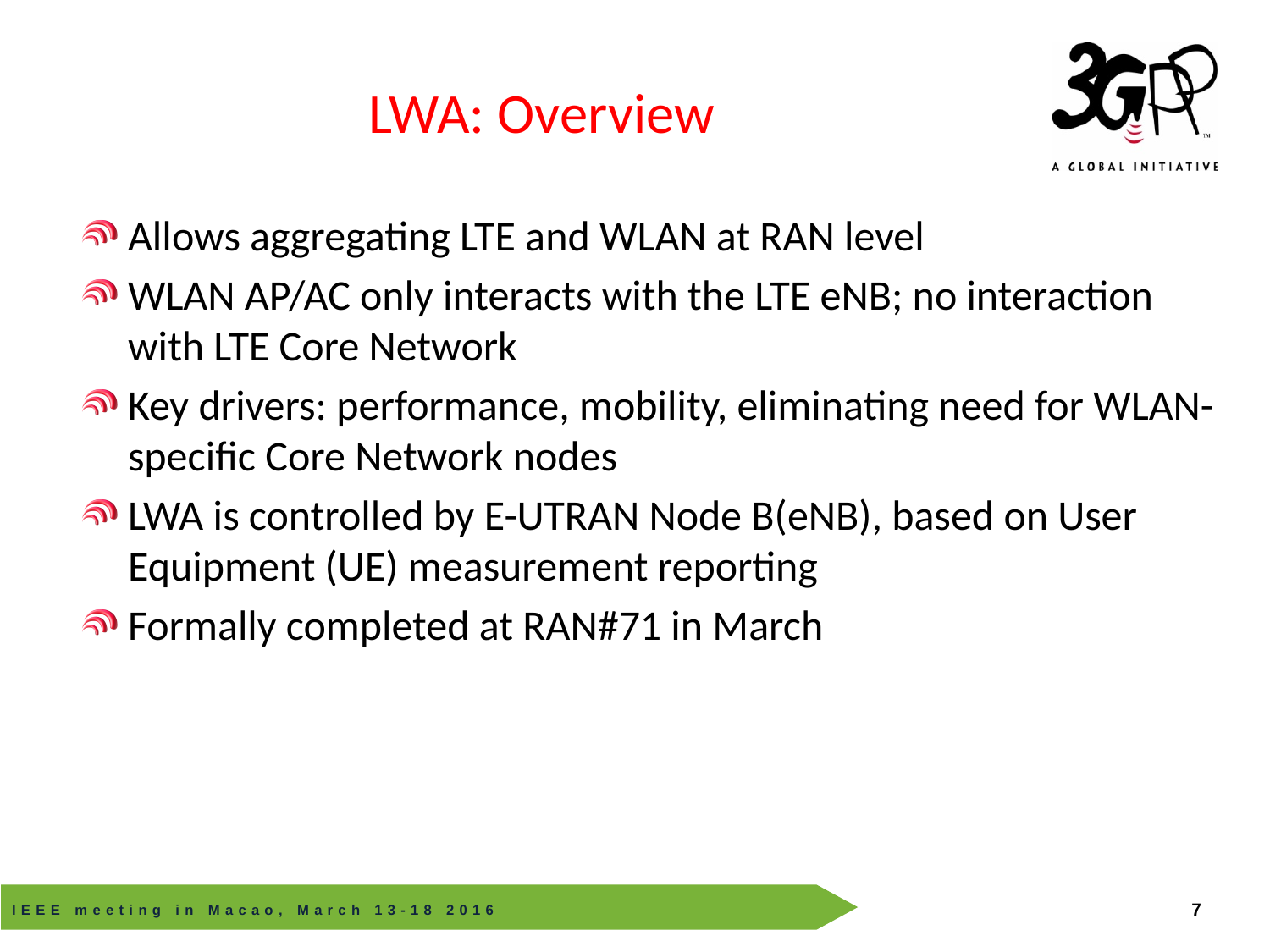

# LWA: Overview
Allows aggregating LTE and WLAN at RAN level
WLAN AP/AC only interacts with the LTE eNB; no interaction with LTE Core Network
Key drivers: performance, mobility, eliminating need for WLAN-specific Core Network nodes
LWA is controlled by E-UTRAN Node B(eNB), based on User Equipment (UE) measurement reporting
Formally completed at RAN#71 in March